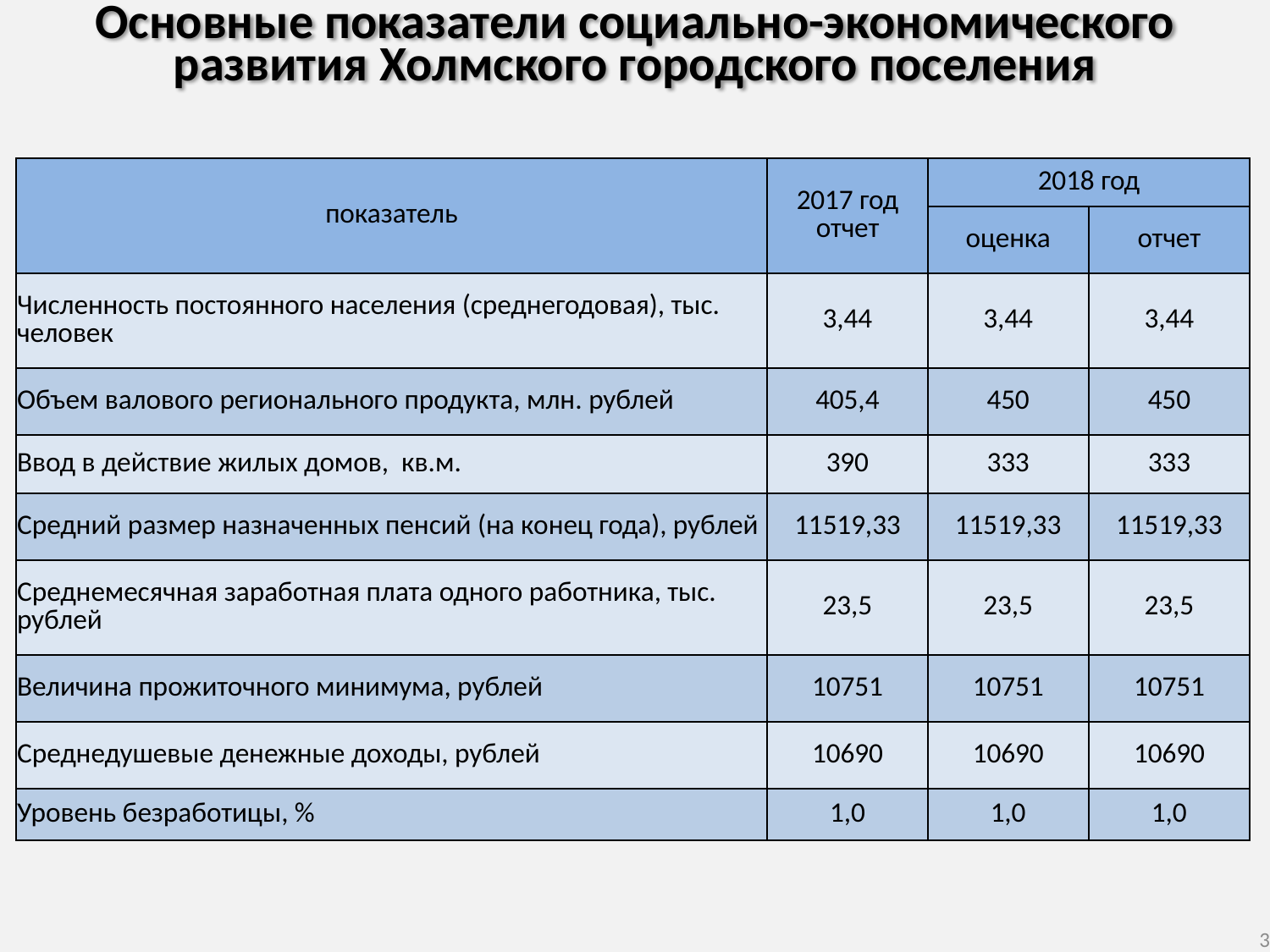

Основные показатели социально-экономического развития Холмского городского поселения
| показатель | 2017 год отчет | 2018 год |  |
| --- | --- | --- | --- |
|  |  | оценка | отчет |
| Численность постоянного населения (среднегодовая), тыс. человек | 3,44 | 3,44 | 3,44 |
| Объем валового регионального продукта, млн. рублей | 405,4 | 450 | 450 |
| Ввод в действие жилых домов, кв.м. | 390 | 333 | 333 |
| Средний размер назначенных пенсий (на конец года), рублей | 11519,33 | 11519,33 | 11519,33 |
| Среднемесячная заработная плата одного работника, тыс. рублей | 23,5 | 23,5 | 23,5 |
| Величина прожиточного минимума, рублей | 10751 | 10751 | 10751 |
| Среднедушевые денежные доходы, рублей | 10690 | 10690 | 10690 |
| Уровень безработицы, % | 1,0 | 1,0 | 1,0 |
3